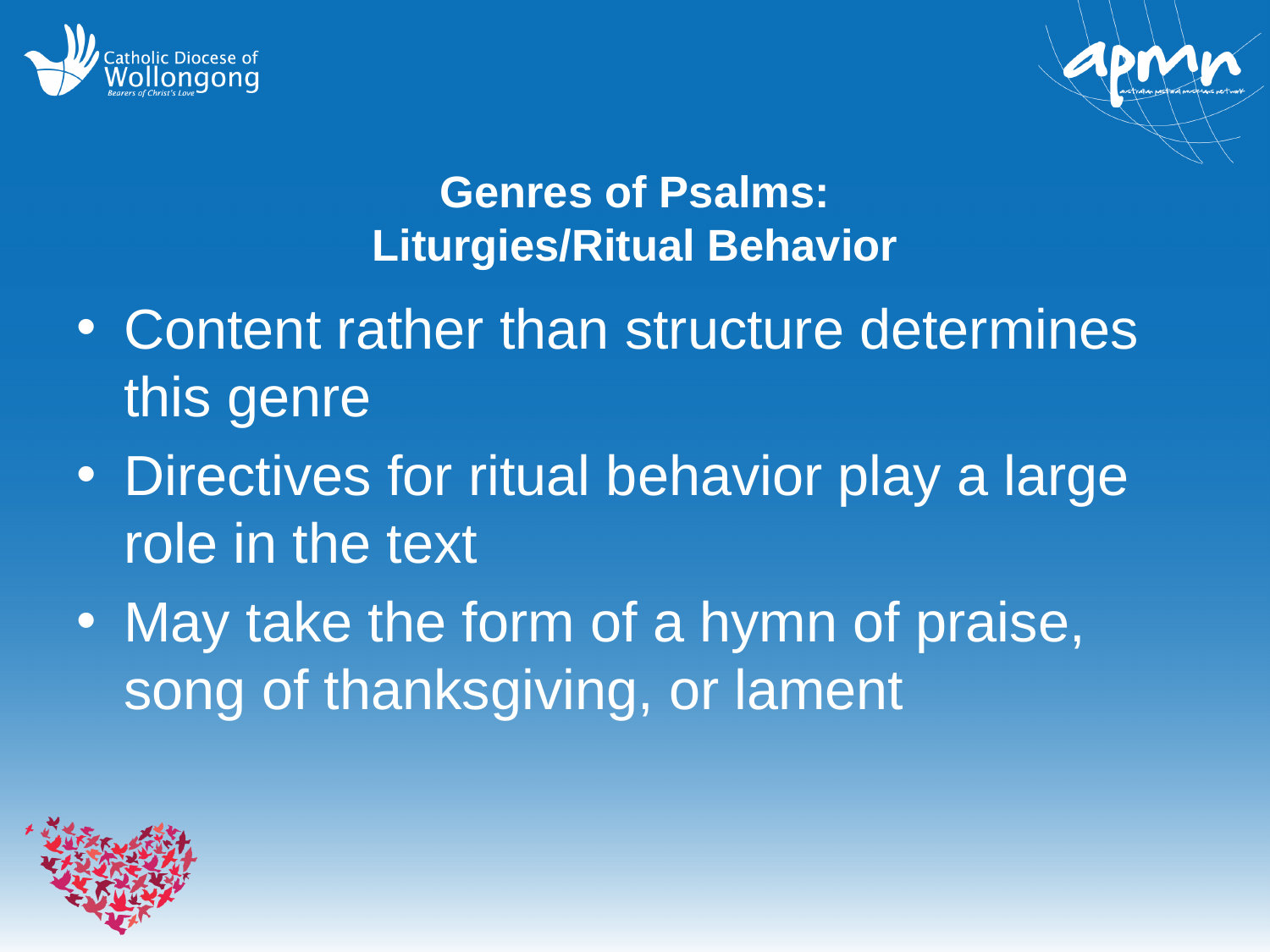

# Genres of Psalms: Liturgies/Ritual Behavior
Content rather than structure determines this genre
Directives for ritual behavior play a large role in the text
May take the form of a hymn of praise, song of thanksgiving, or lament